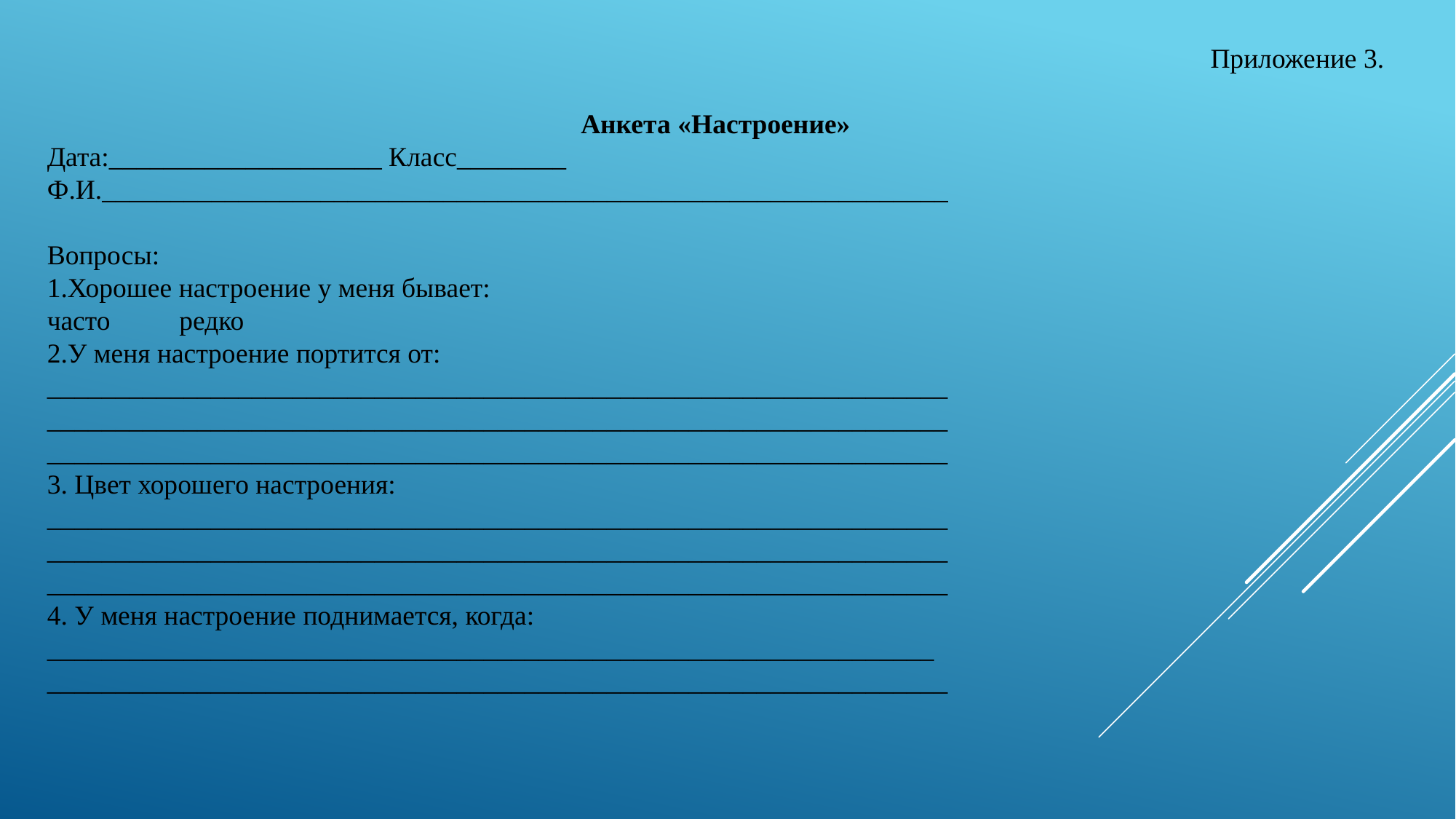

Приложение 3.

Анкета «Настроение»
Дата:____________________ Класс________
Ф.И.______________________________________________________________

Вопросы:
1.Хорошее настроение у меня бывает:
часто          редко
2.У меня настроение портится от:
__________________________________________________________________
__________________________________________________________________
__________________________________________________________________
3. Цвет хорошего настроения:
__________________________________________________________________
__________________________________________________________________
__________________________________________________________________
4. У меня настроение поднимается, когда:
_________________________________________________________________
__________________________________________________________________